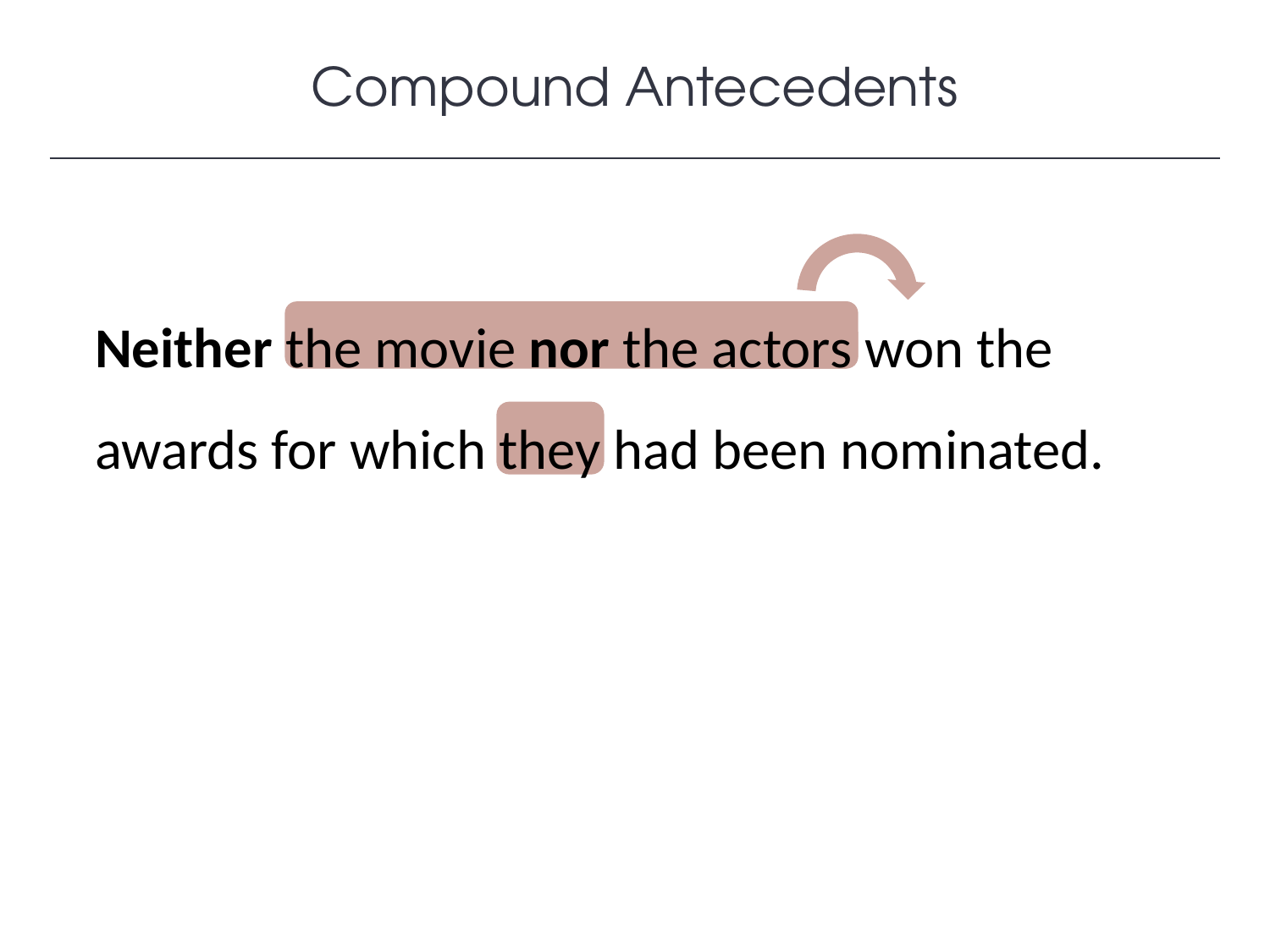

Compound Antecedents
HAWKES LEARNING

Neither the movie nor the actors won the awards for which they had been nominated.